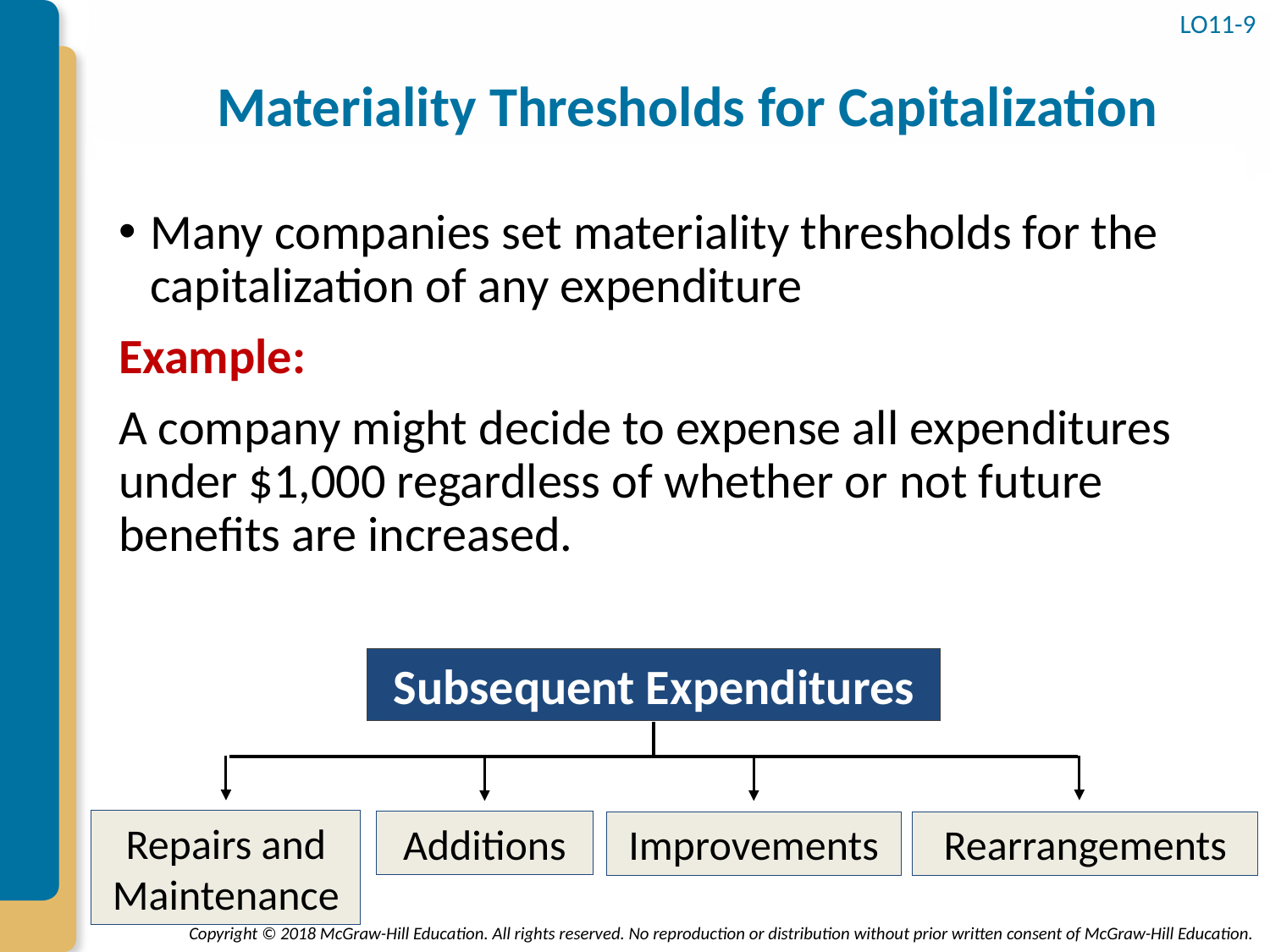

# Materiality Thresholds for Capitalization
LO11-9
Many companies set materiality thresholds for the capitalization of any expenditure
Example:
A company might decide to expense all expenditures under $1,000 regardless of whether or not future benefits are increased.

Subsequent Expenditures
Repairs and Maintenance
Additions
Rearrangements
Improvements